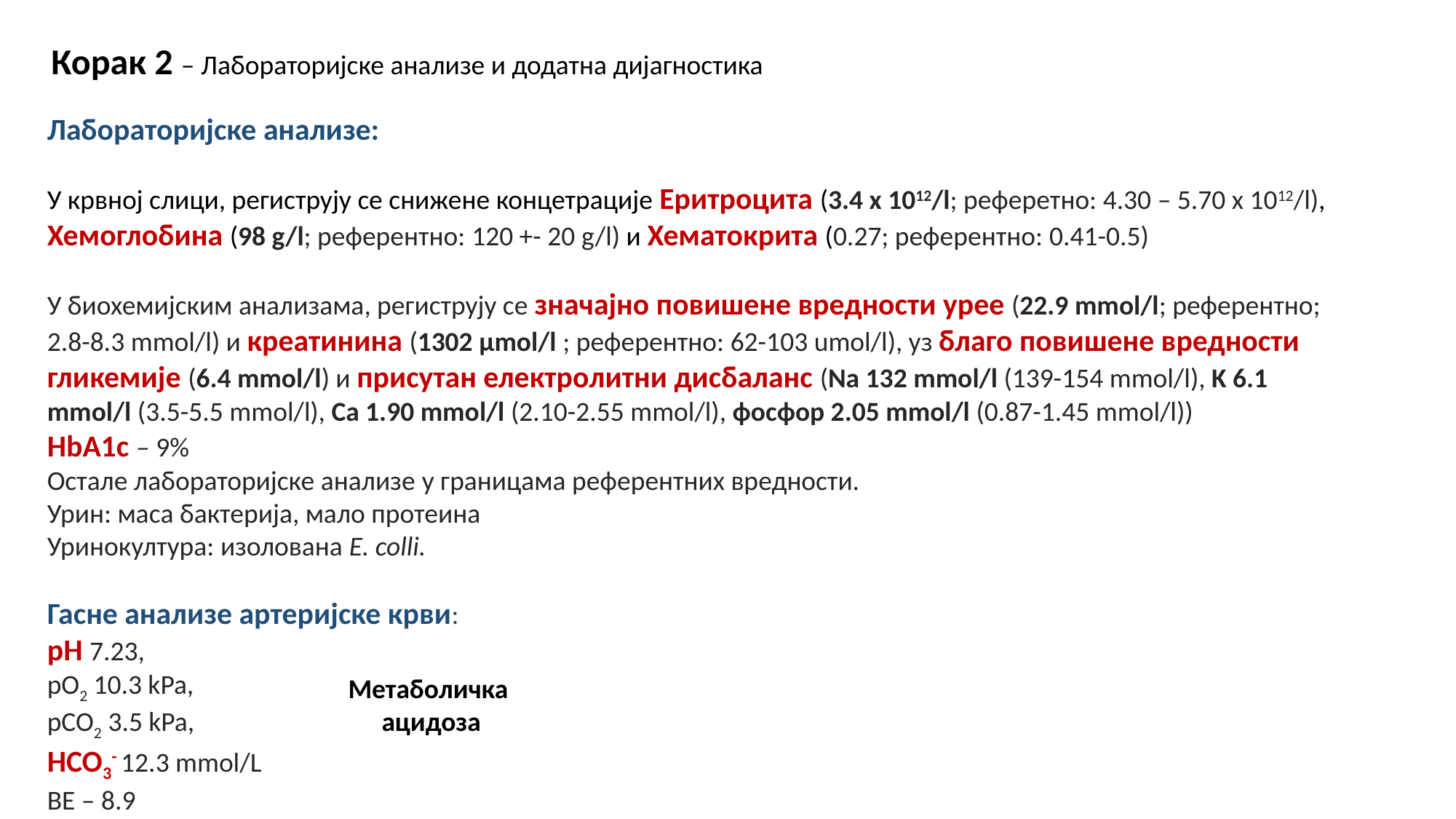

Корак 2 – Лабораторијске анализе и додатна дијагностика
Лабораторијске анализе:

У крвној слици, региструју се снижене концетрације Еритроцита (3.4 х 1012/l; реферетно: 4.30 – 5.70 x 1012/l), Хемоглобина (98 g/l; референтно: 120 +- 20 g/l) и Хематокрита (0.27; референтно: 0.41-0.5)

У биохемијским анализама, региструју се значајно повишене вредности урее (22.9 mmol/l; референтно; 2.8-8.3 mmol/l) и креатинина (1302 µmol/l ; референтно: 62-103 umol/l), уз благо повишене вредности гликемије (6.4 mmol/l) и присутан електролитни дисбаланс (Na 132 mmol/l (139-154 mmol/l), K 6.1 mmol/l (3.5-5.5 mmol/l), Ca 1.90 mmol/l (2.10-2.55 mmol/l), фосфор 2.05 mmol/l (0.87-1.45 mmol/l))
HbA1c – 9%
Остале лабораторијске анализе у границама референтних вредности.
Урин: маса бактерија, мало протеина
Уринокултура: изолована E. colli.

Гасне анализе артеријске крви:
pH 7.23,
pO2 10.3 kPa,
pCO2 3.5 kPa,
HCO3- 12.3 mmol/L
BE – 8.9

Метаболичка
ацидоза